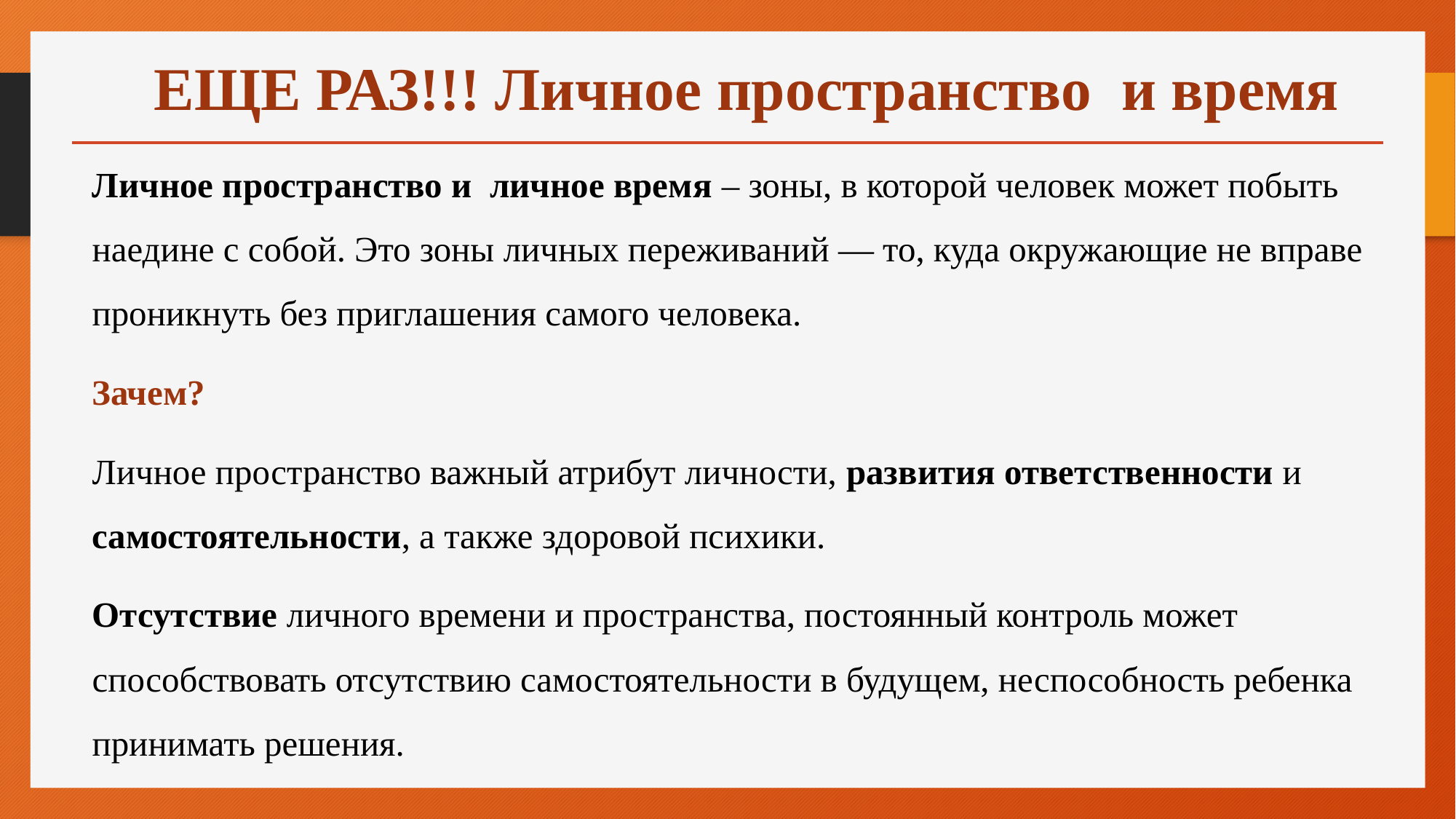

# ЕЩЕ РАЗ!!! Личное пространство  и время
Личное пространство и  личное время – зоны, в которой человек может побыть наедине с собой. Это зоны личных переживаний — то, куда окружающие не вправе проникнуть без приглашения самого человека.
Зачем?
Личное пространство важный атрибут личности, развития ответственности и самостоятельности, а также здоровой психики.
Отсутствие личного времени и пространства, постоянный контроль может способствовать отсутствию самостоятельности в будущем, неспособность ребенка принимать решения.